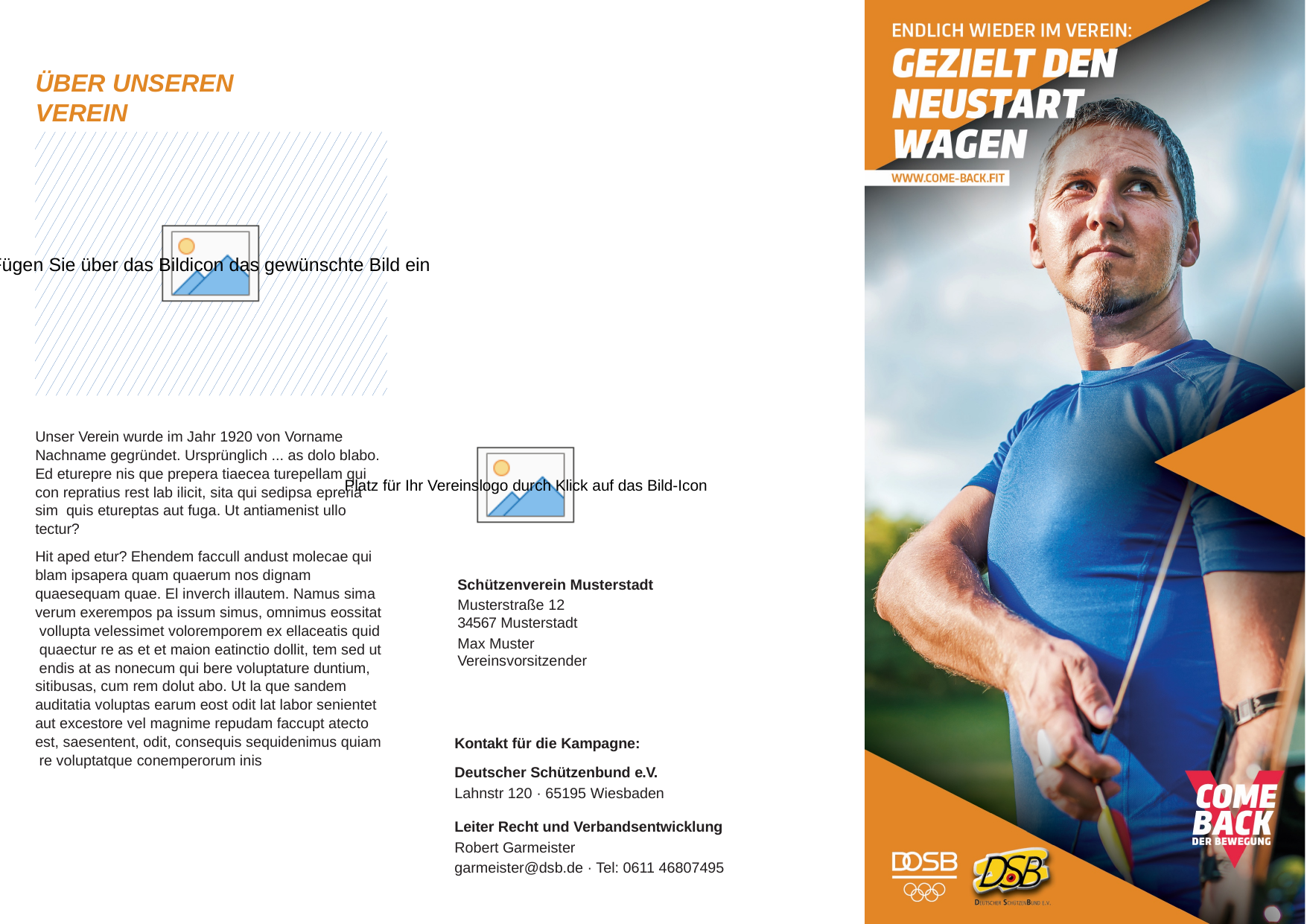

Unser Verein wurde im Jahr 1920 von Vorname  Nachname gegründet. Ursprünglich ... as dolo blabo.  Ed eturepre nis que prepera tiaecea turepellam qui  con repratius rest lab ilicit, sita qui sedipsa epreria sim  quis etureptas aut fuga. Ut antiamenist ullo tectur?
Hit aped etur? Ehendem faccull andust molecae qui  blam ipsapera quam quaerum nos dignam  quaesequam quae. El inverch illautem. Namus sima  verum exerempos pa issum simus, omnimus eossitat  vollupta velessimet voloremporem ex ellaceatis quid  quaectur re as et et maion eatinctio dollit, tem sed ut  endis at as nonecum qui bere voluptature duntium,  sitibusas, cum rem dolut abo. Ut la que sandem  auditatia voluptas earum eost odit lat labor senientet  aut excestore vel magnime repudam faccupt atecto  est, saesentent, odit, consequis sequidenimus quiam  re voluptatque conemperorum inis

Schützenverein Musterstadt
Musterstraße 12
34567 Musterstadt
Max Muster
Vereinsvorsitzender